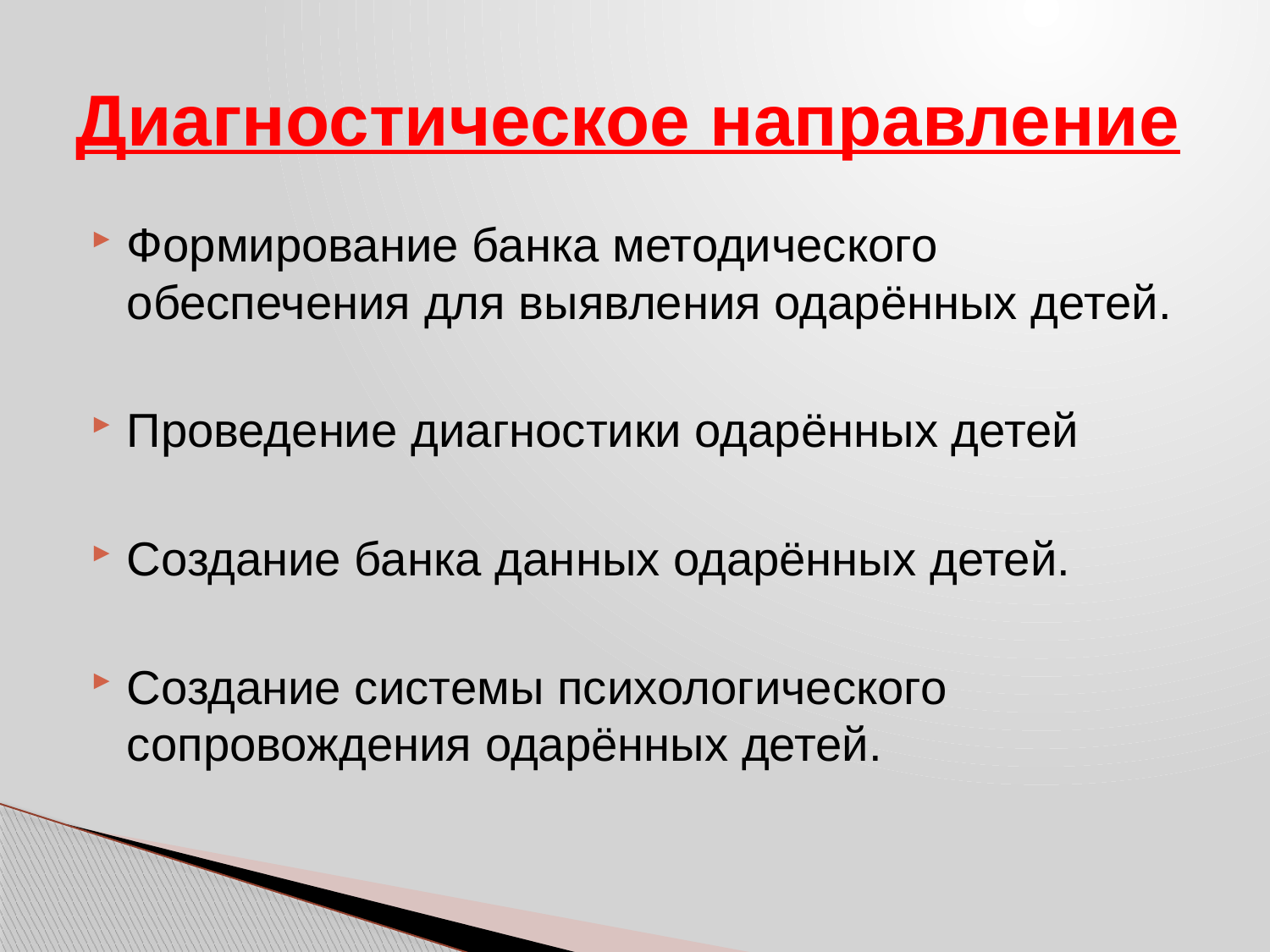

# Диагностическое направление
Формирование банка методического обеспечения для выявления одарённых детей.

Проведение диагностики одарённых детей

Создание банка данных одарённых детей.

Создание системы психологического сопровождения одарённых детей.